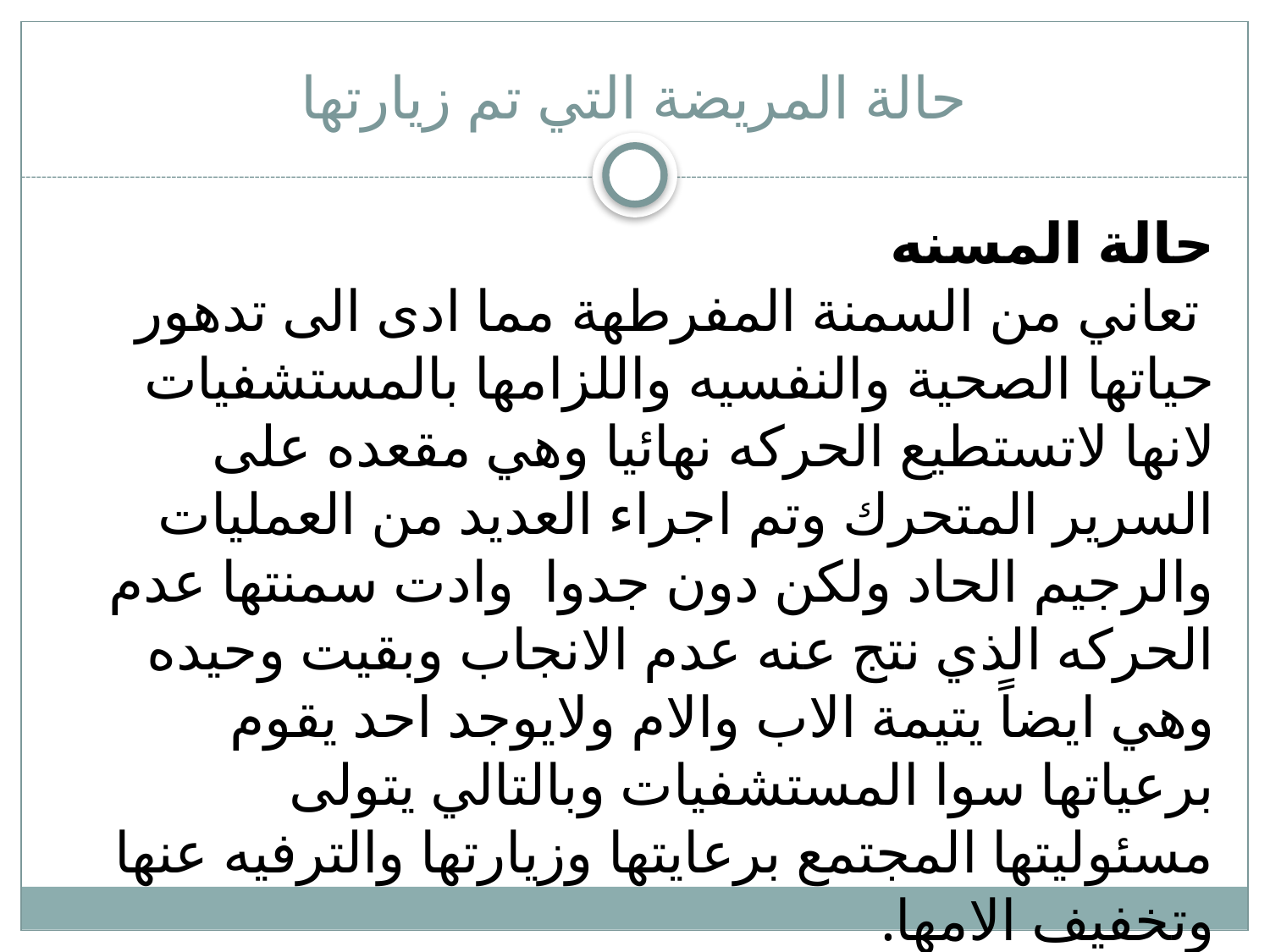

# حالة المريضة التي تم زيارتها
حالة المسنه
 تعاني من السمنة المفرطهة مما ادى الى تدهور حياتها الصحية والنفسيه واللزامها بالمستشفيات لانها لاتستطيع الحركه نهائيا وهي مقعده على السرير المتحرك وتم اجراء العديد من العمليات والرجيم الحاد ولكن دون جدوا  وادت سمنتها عدم الحركه الذي نتج عنه عدم الانجاب وبقيت وحيده وهي ايضاً يتيمة الاب والام ولايوجد احد يقوم برعياتها سوا المستشفيات وبالتالي يتولى مسئوليتها المجتمع برعايتها وزيارتها والترفيه عنها وتخفيف الامها.